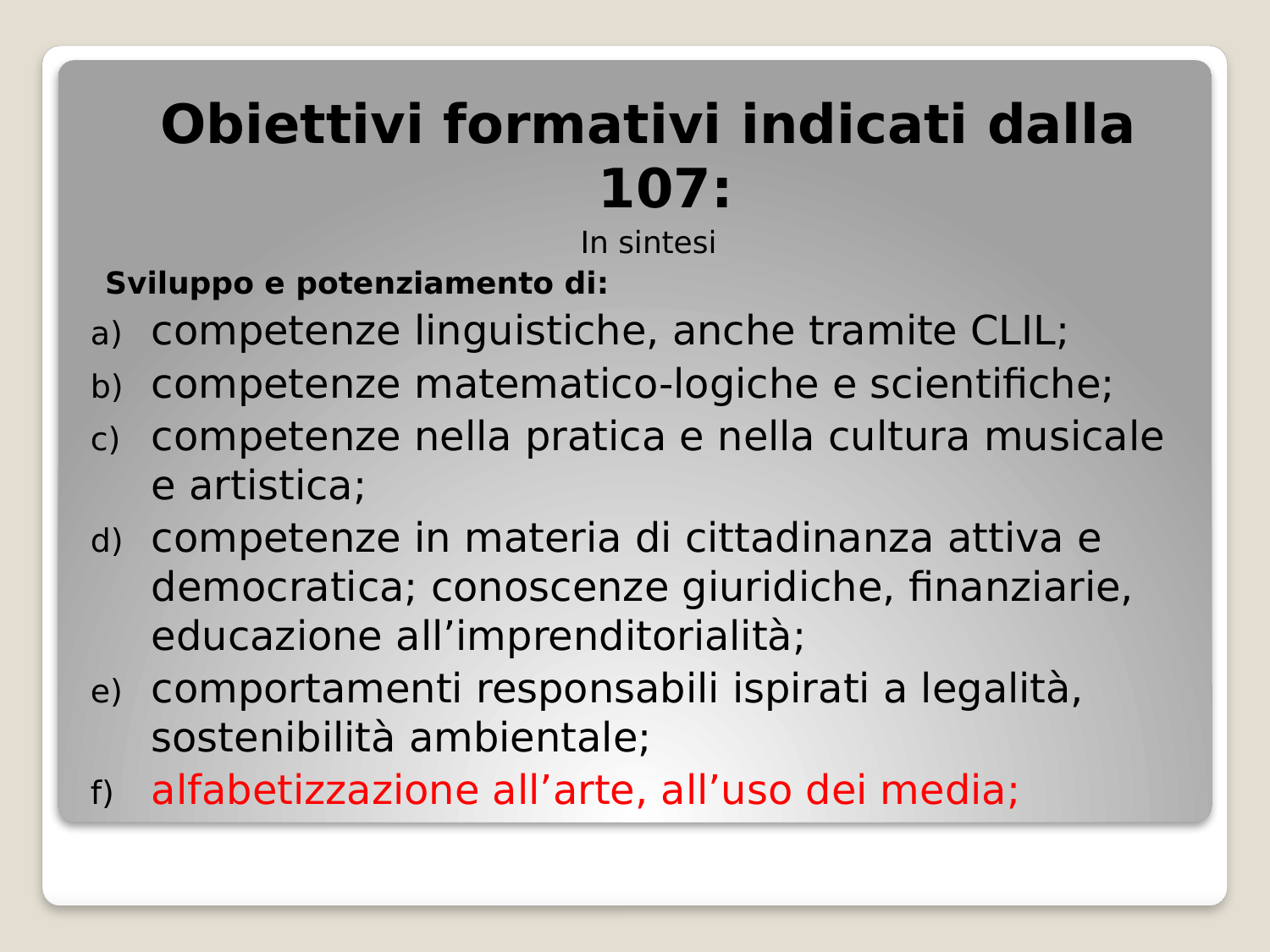

Obiettivi formativi indicati dalla 107:
In sintesi
Sviluppo e potenziamento di:
competenze linguistiche, anche tramite CLIL;
competenze matematico-logiche e scientifiche;
competenze nella pratica e nella cultura musicale e artistica;
competenze in materia di cittadinanza attiva e democratica; conoscenze giuridiche, finanziarie, educazione all’imprenditorialità;
comportamenti responsabili ispirati a legalità, sostenibilità ambientale;
alfabetizzazione all’arte, all’uso dei media;